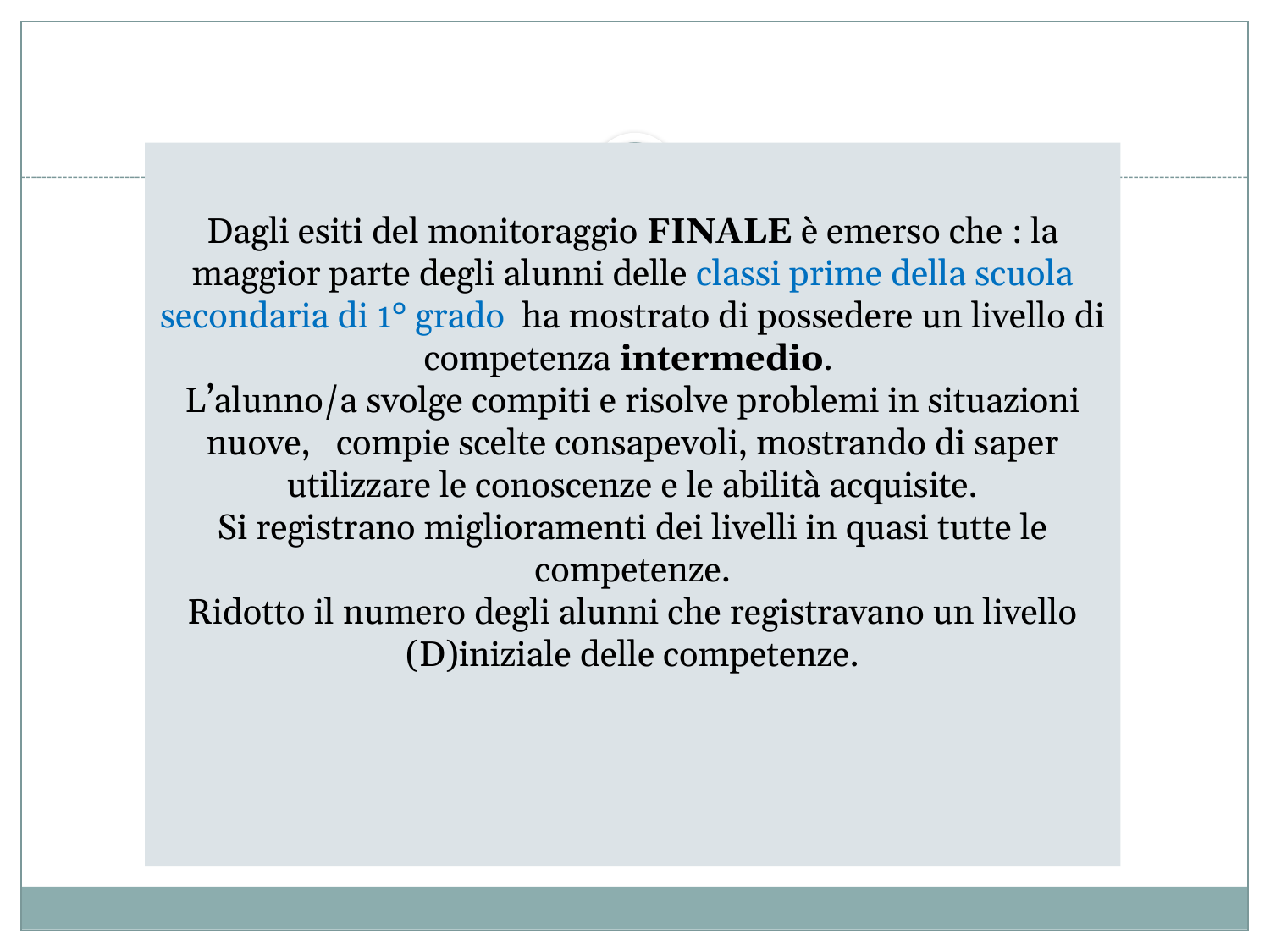

# Dagli esiti del monitoraggio FINALE è emerso che : la maggior parte degli alunni delle classi prime della scuola secondaria di 1° grado  ha mostrato di possedere un livello di competenza intermedio. L’alunno/a svolge compiti e risolve problemi in situazioni nuove,   compie scelte consapevoli, mostrando di saper utilizzare le conoscenze e le abilità acquisite. Si registrano miglioramenti dei livelli in quasi tutte le competenze. Ridotto il numero degli alunni che registravano un livello (D)iniziale delle competenze.
8